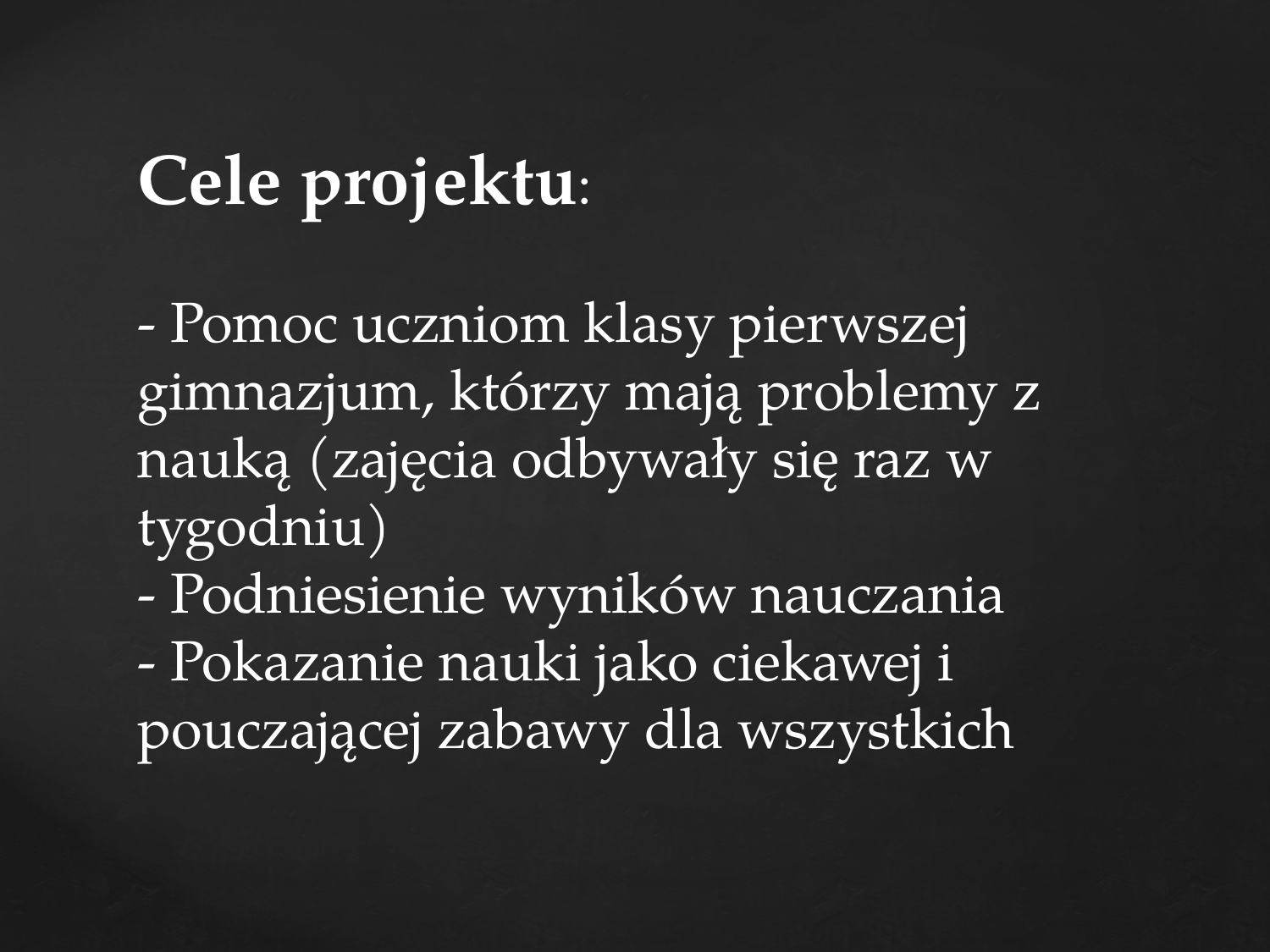

# Cele projektu: - Pomoc uczniom klasy pierwszej gimnazjum, którzy mają problemy z nauką (zajęcia odbywały się raz w tygodniu) - Podniesienie wyników nauczania - Pokazanie nauki jako ciekawej i pouczającej zabawy dla wszystkich